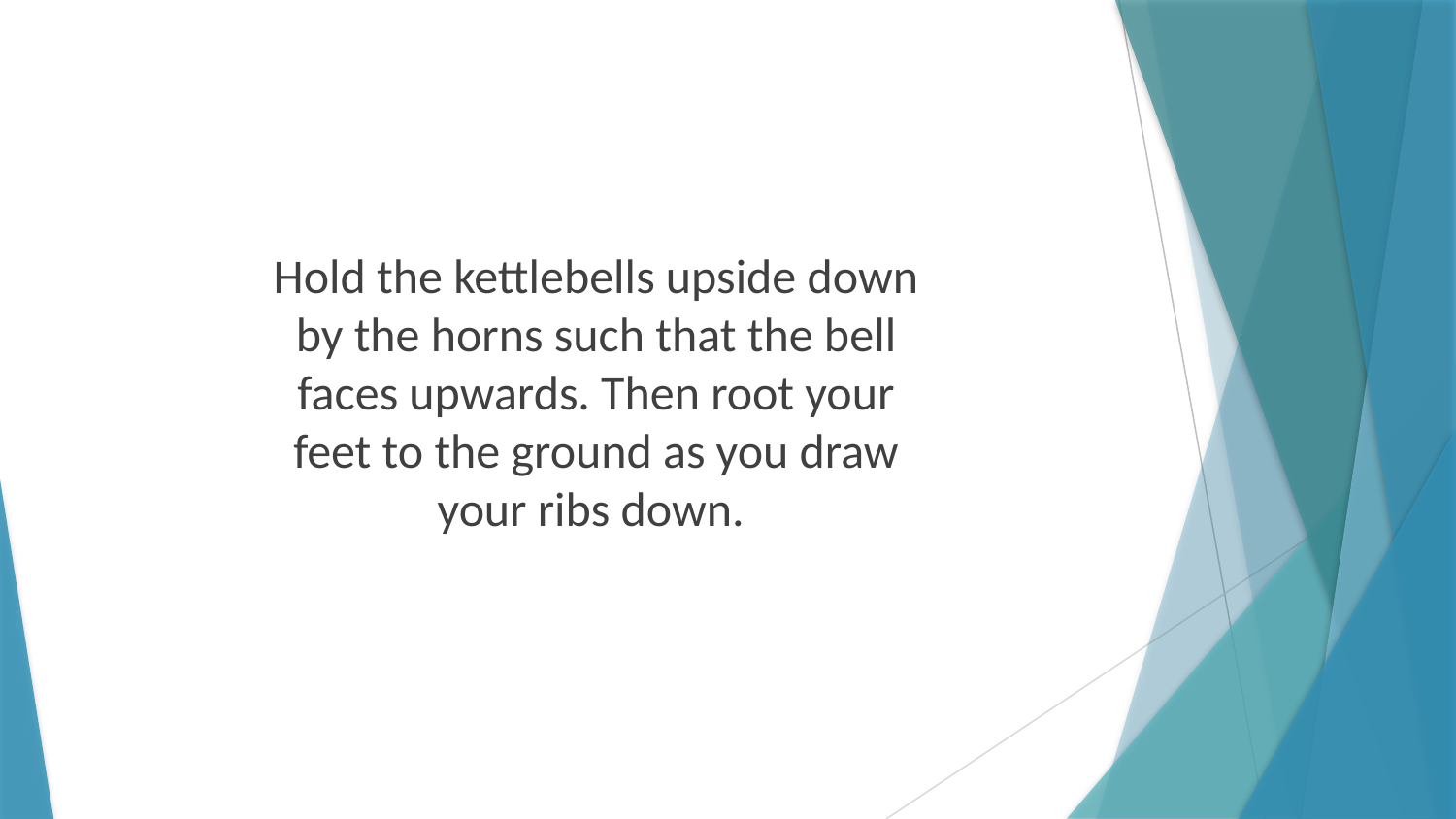

Hold the kettlebells upside down by the horns such that the bell faces upwards. Then root your feet to the ground as you draw your ribs down.